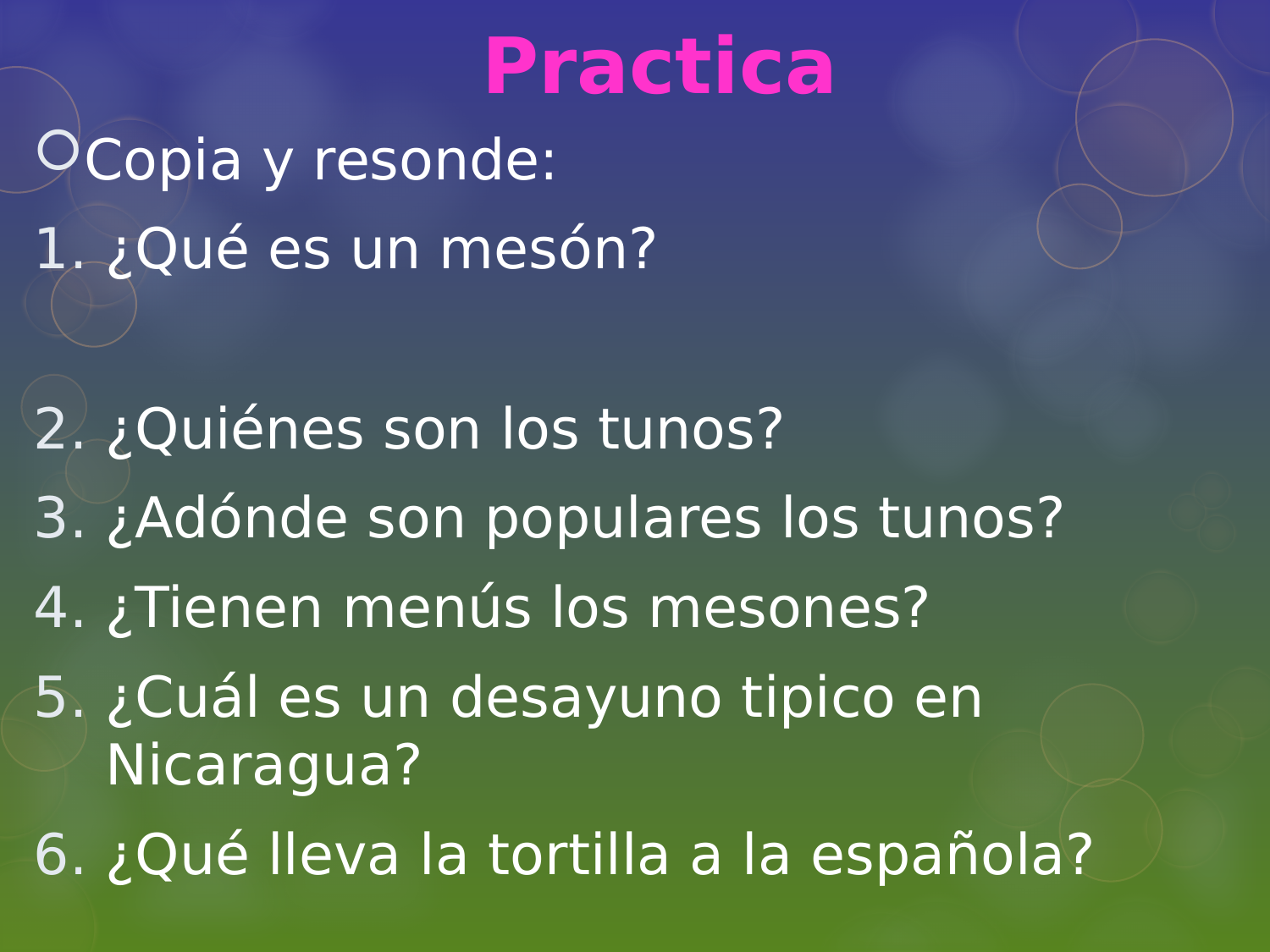

Practica
Copia y resonde:
¿Qué es un mesón?

¿Quiénes son los tunos?
¿Adónde son populares los tunos?
¿Tienen menús los mesones?
¿Cuál es un desayuno tipico en Nicaragua?
¿Qué lleva la tortilla a la española?